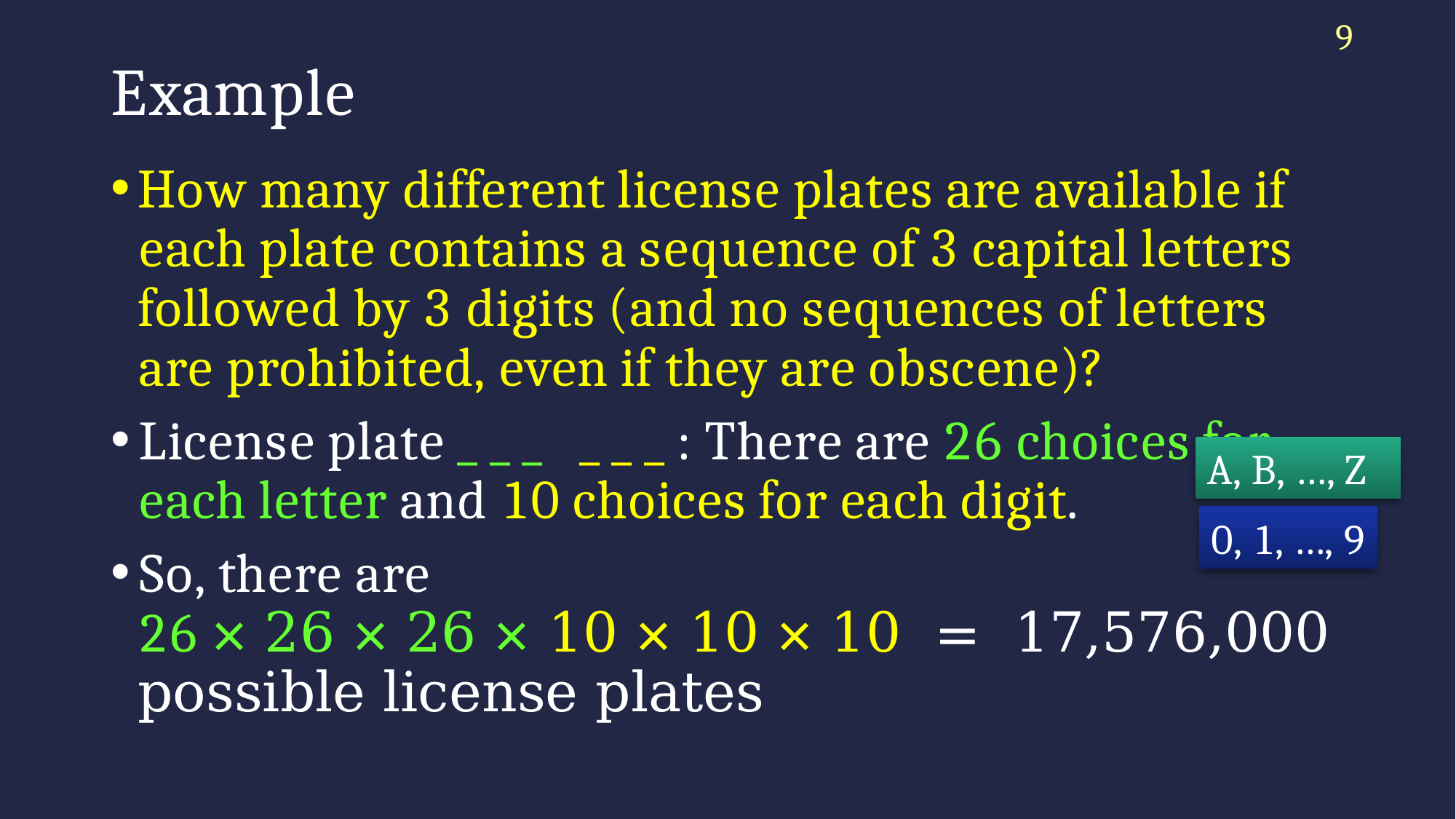

9
# Example
How many different license plates are available if each plate contains a sequence of 3 capital letters followed by 3 digits (and no sequences of letters are prohibited, even if they are obscene)?
License plate _ _ _   _ _ _ : There are 26 choices for each letter and 10 choices for each digit.
So, there are
26 × 26 × 26 × 10 × 10 × 10  =  17,576,000 possible license plates
A, B, …, Z
0, 1, …, 9